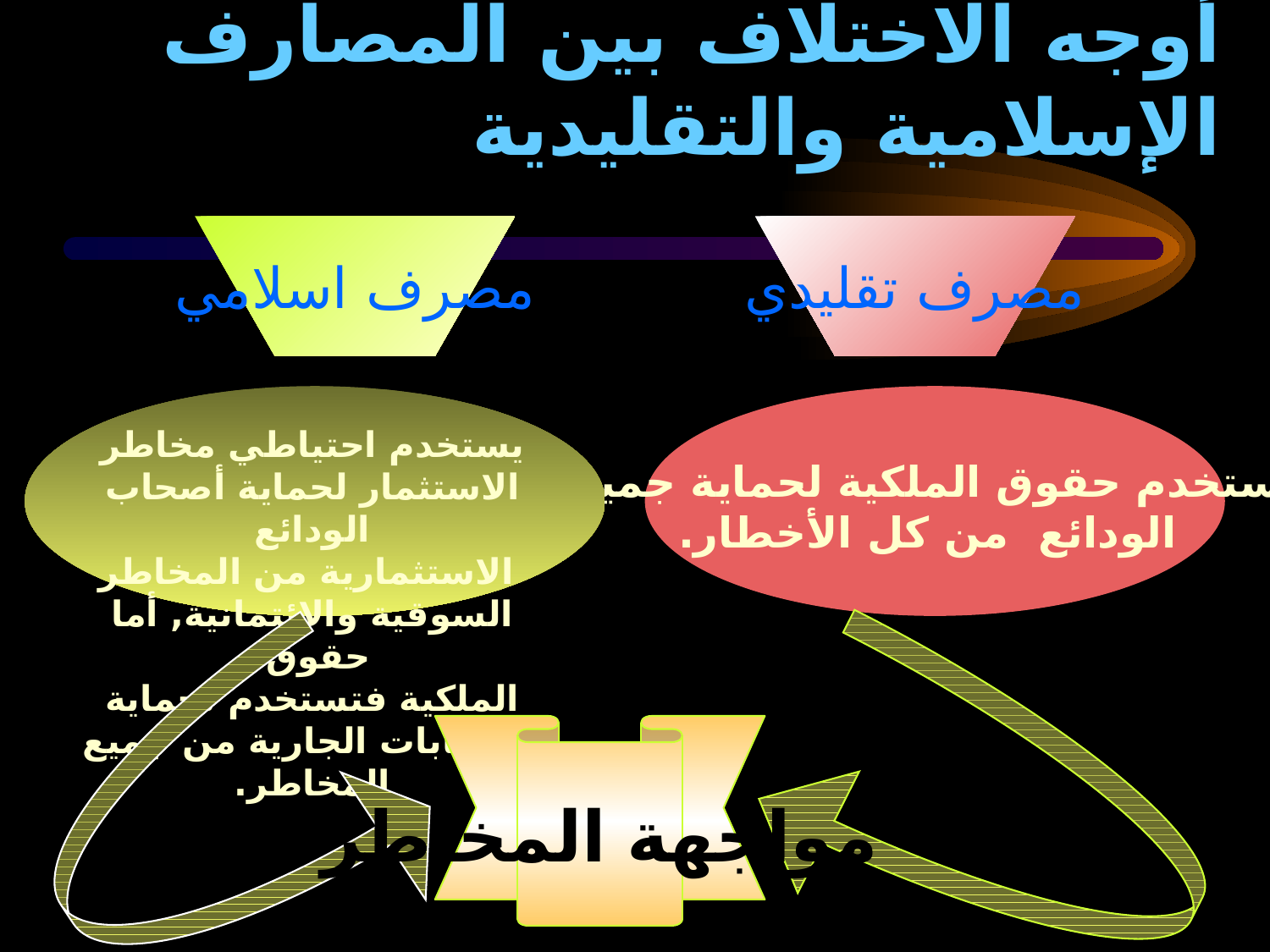

# أوجه الاختلاف بين المصارف الإسلامية والتقليدية
مصرف اسلامي
مصرف تقليدي

تستخدم حقوق الملكية لحماية جميع
 الودائع  من كل الأخطار.

يستخدم احتياطي مخاطر الاستثمار لحماية أصحاب الودائع
 الاستثمارية من المخاطر السوقية والائتمانية, أما حقوق
الملكية فتستخدم لحماية الحسابات الجارية من جميع المخاطر.

مواجهة المخاطر